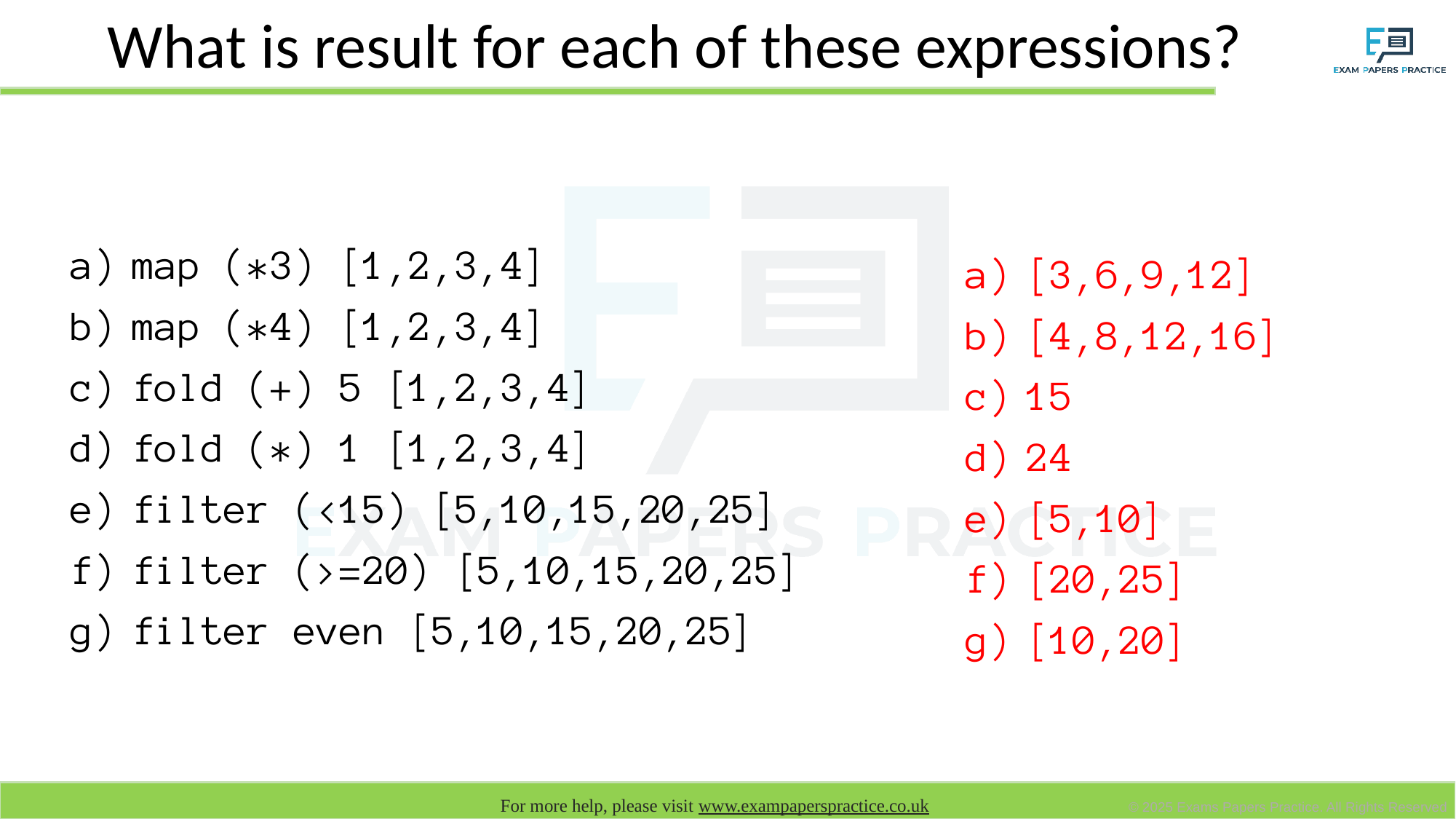

# What is result for each of these expressions?

map (*3) [1,2,3,4]
map (*4) [1,2,3,4]
fold (+) 5 [1,2,3,4]
fold (*) 1 [1,2,3,4]
filter (<15) [5,10,15,20,25]
filter (>=20) [5,10,15,20,25]
filter even [5,10,15,20,25]

[3,6,9,12]
[4,8,12,16]
15
24
[5,10]
[20,25]
[10,20]